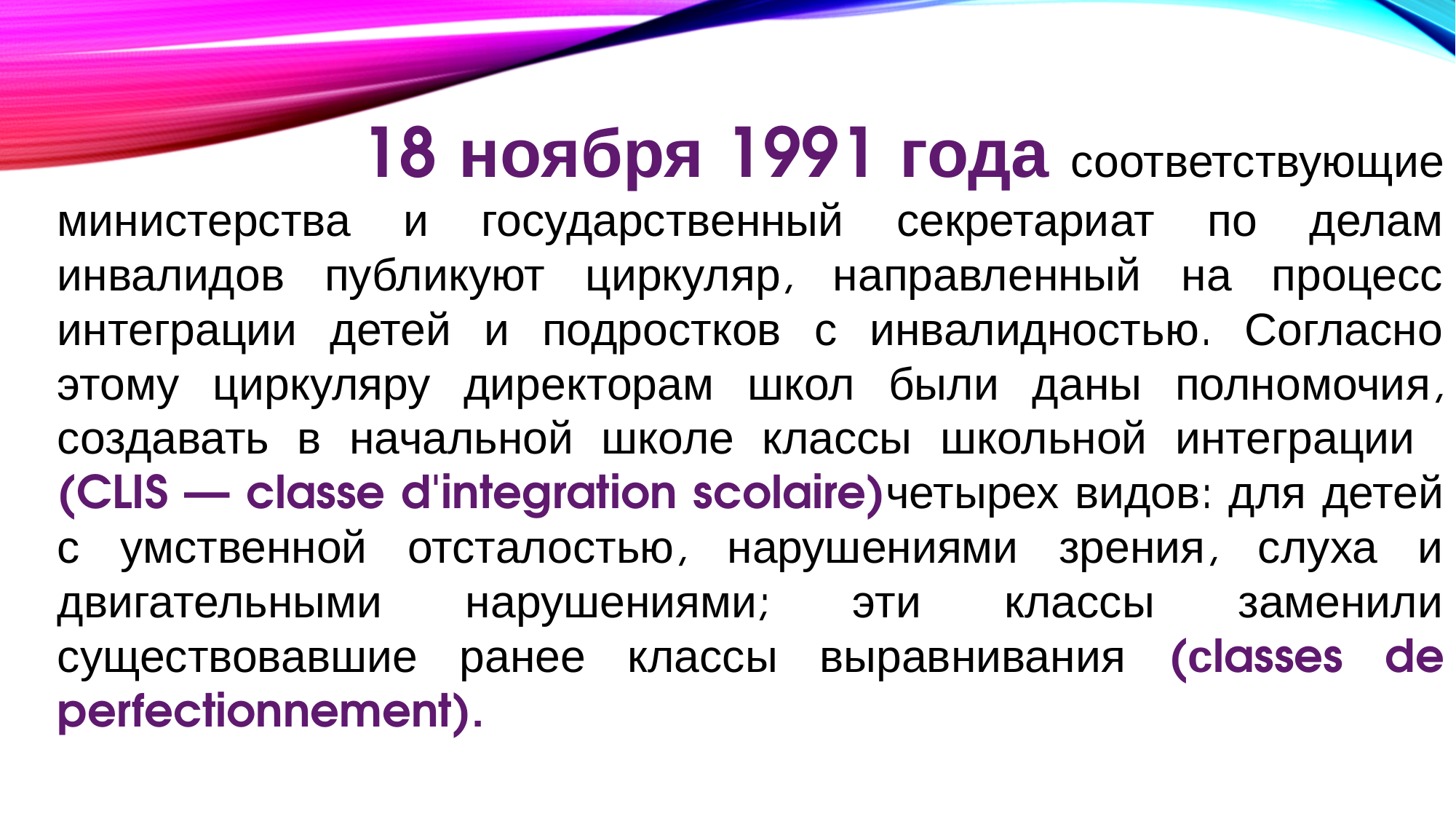

18 ноября 1991 года соответствующие министерства и государственный секретариат по делам инвалидов публикуют циркуляр, направленный на процесс интеграции детей и подростков с инвалидностью. Согласно этому циркуляру директорам школ были даны полномочия, создавать в начальной школе классы школьной интеграции  (CLIS — classe d'integration scolaire)четырех видов: для детей с умственной отсталостью, нарушениями зрения, слуха и двигательными нарушениями; эти классы заменили существовавшие ранее классы выравнивания (сlasses de perfectionnement).